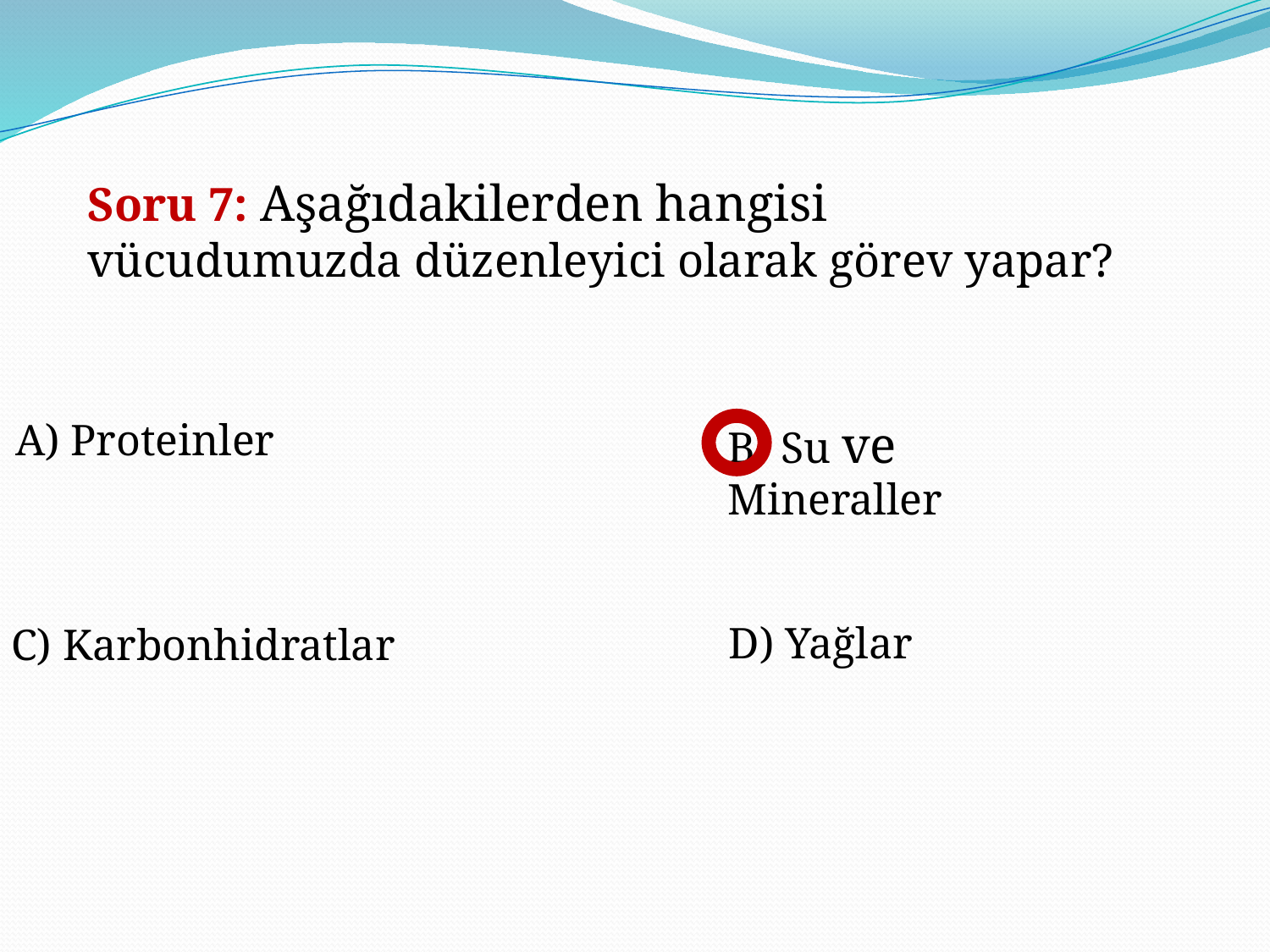

Soru 7: Aşağıdakilerden hangisi vücudumuzda düzenleyici olarak görev yapar?

A) Proteinler
B) Su ve Mineraller

D) Yağlar
C) Karbonhidratlar